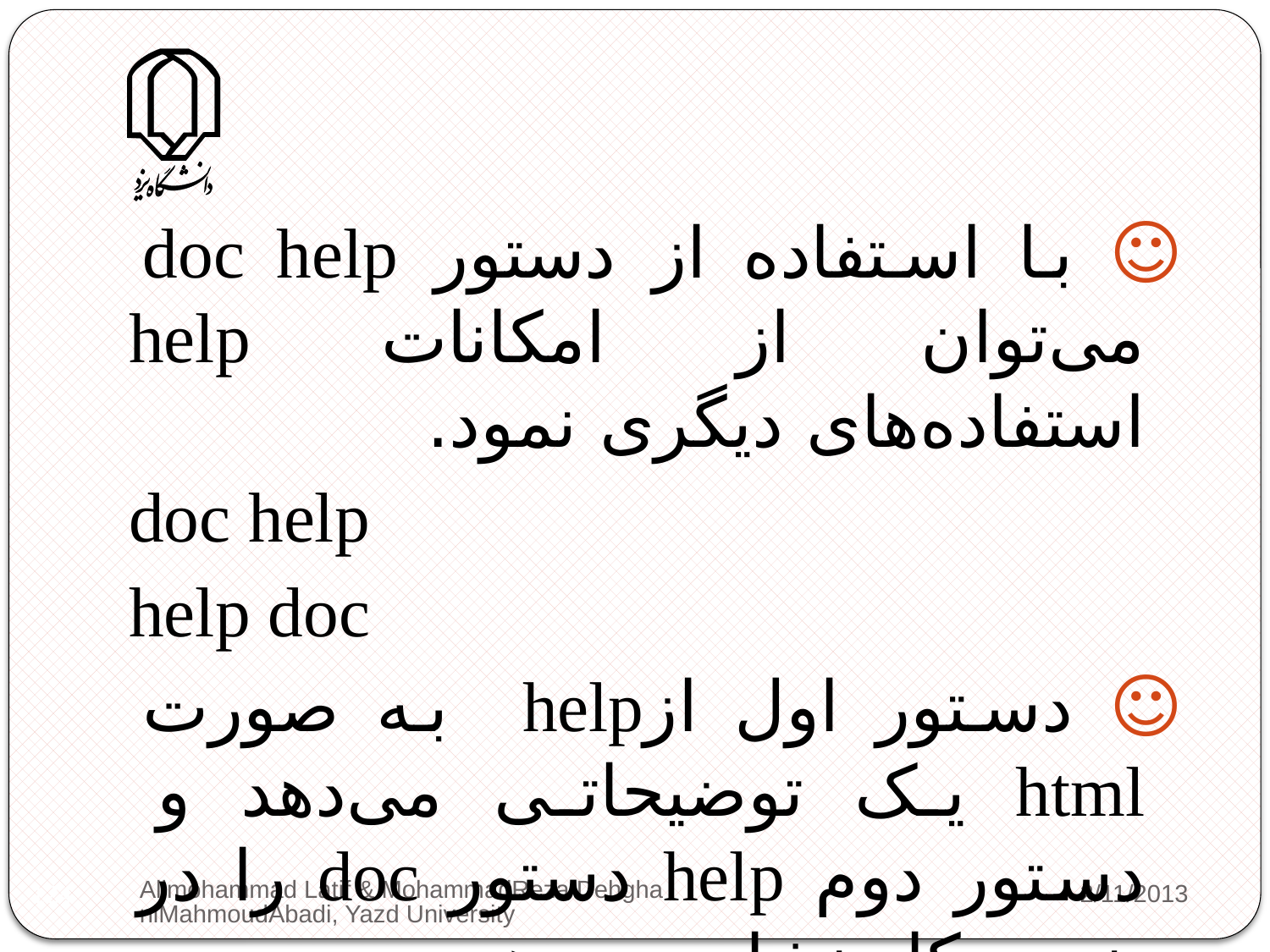

☺ با استفاده از دستور doc help می‌توان از امکانات help استفاده‌های دیگری نمود.
doc help
help doc
☺ دستور اول ازhelp  به صورت html یک توضیحاتی می‌دهد و دستور دوم help دستور doc را در پنجره کار نشان می‌دهد.
Alimohammad Latif & MohammadReza DehghaniMahmoudAbadi, Yazd University
2/11/2013
124